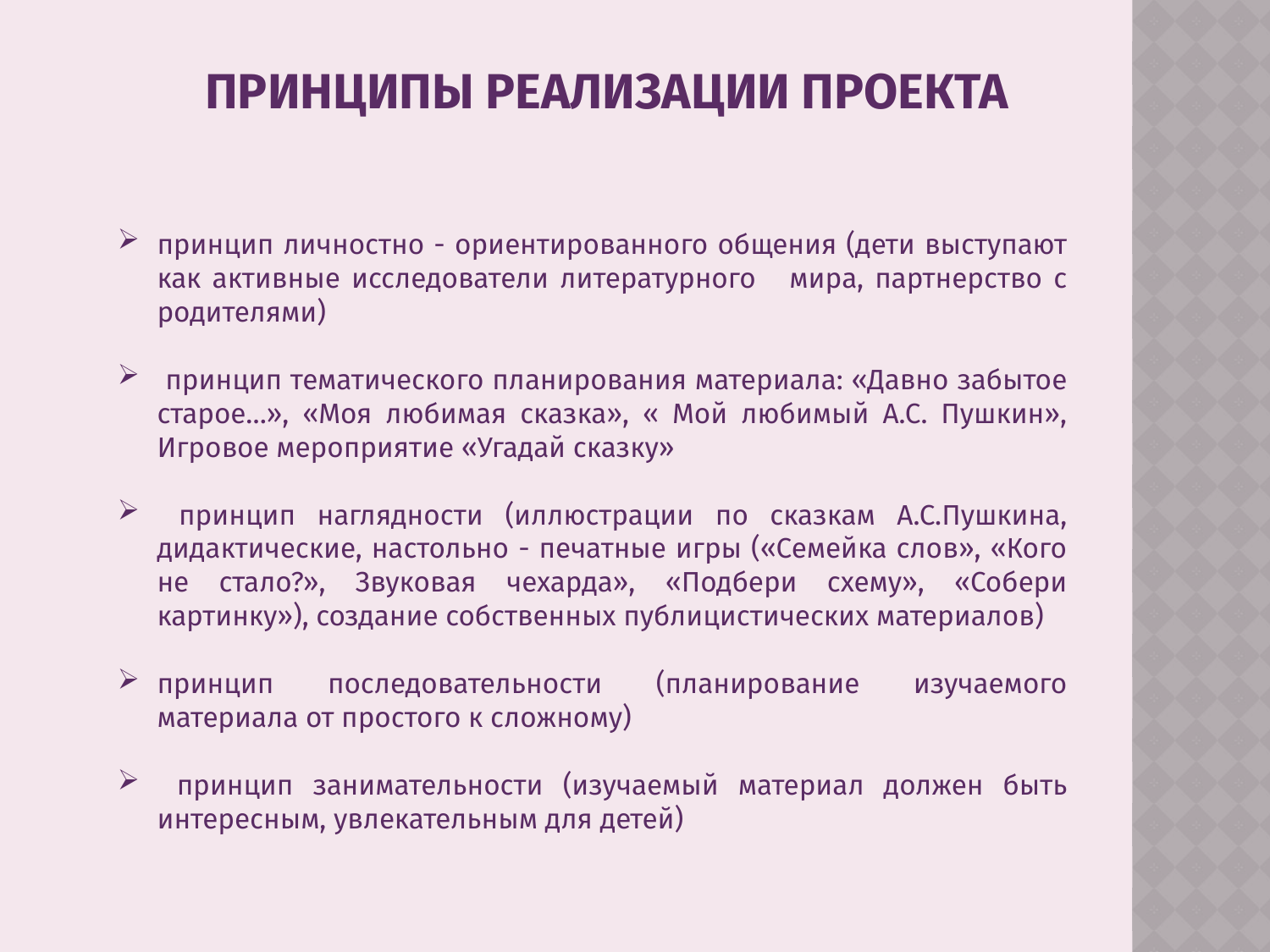

# ПРИНЦИПЫ РЕАЛИЗАЦИИ проекта

принцип личностно - ориентированного общения (дети выступают как активные исследователи литературного   мира, партнерство с родителями)

 принцип тематического планирования материала: «Давно забытое старое…», «Моя любимая сказка», « Мой любимый А.С. Пушкин», Игровое мероприятие «Угадай сказку»

 принцип наглядности (иллюстрации по сказкам А.С.Пушкина, дидактические, настольно - печатные игры («Семейка слов», «Кого не стало?», Звуковая чехарда», «Подбери схему», «Собери картинку»), создание собственных публицистических материалов)

принцип последовательности (планирование изучаемого материала от простого к сложному)

 принцип занимательности (изучаемый материал должен быть интересным, увлекательным для детей)